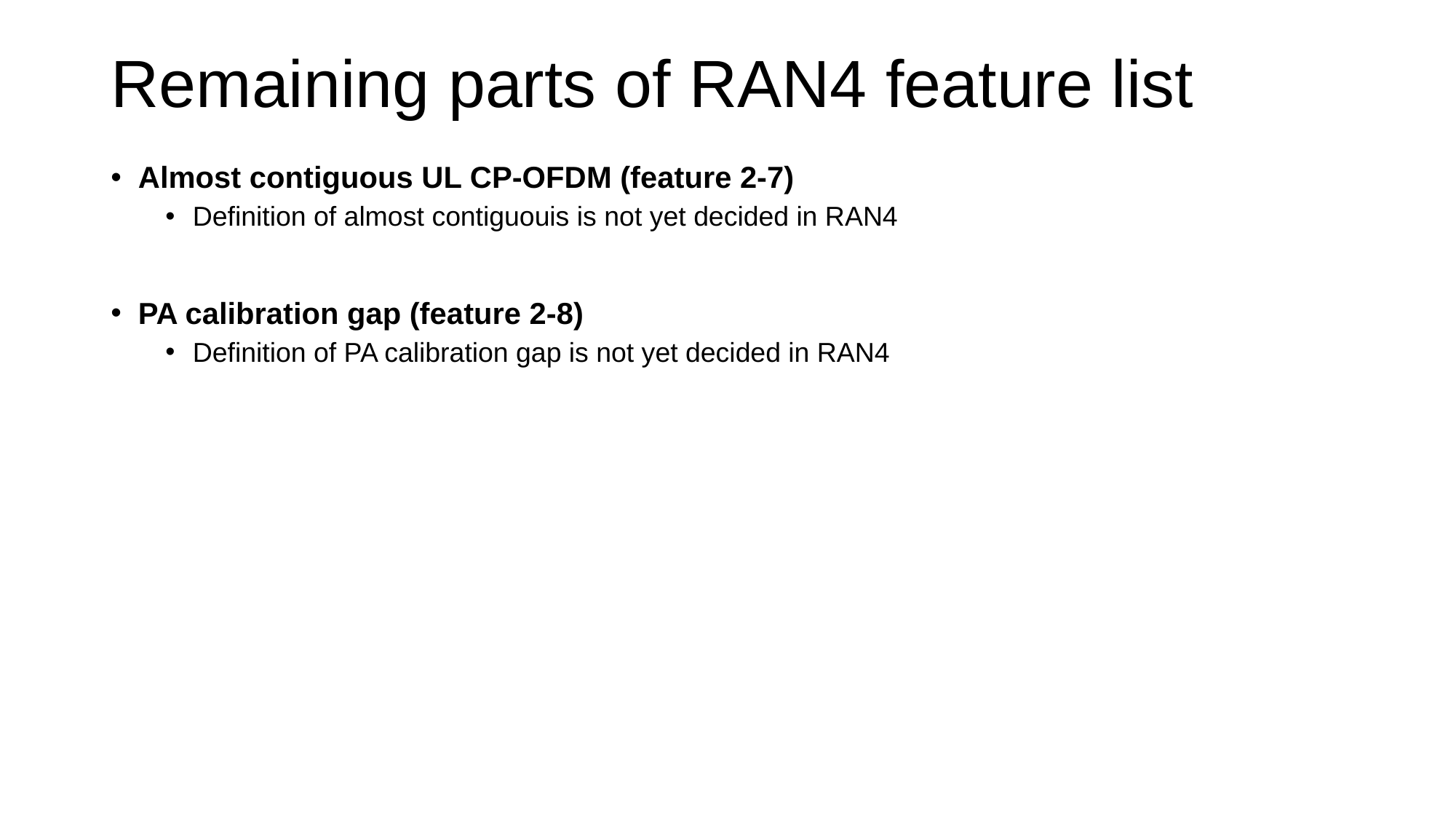

# Remaining parts of RAN4 feature list
Almost contiguous UL CP-OFDM (feature 2-7)
Definition of almost contiguouis is not yet decided in RAN4

PA calibration gap (feature 2-8)
Definition of PA calibration gap is not yet decided in RAN4